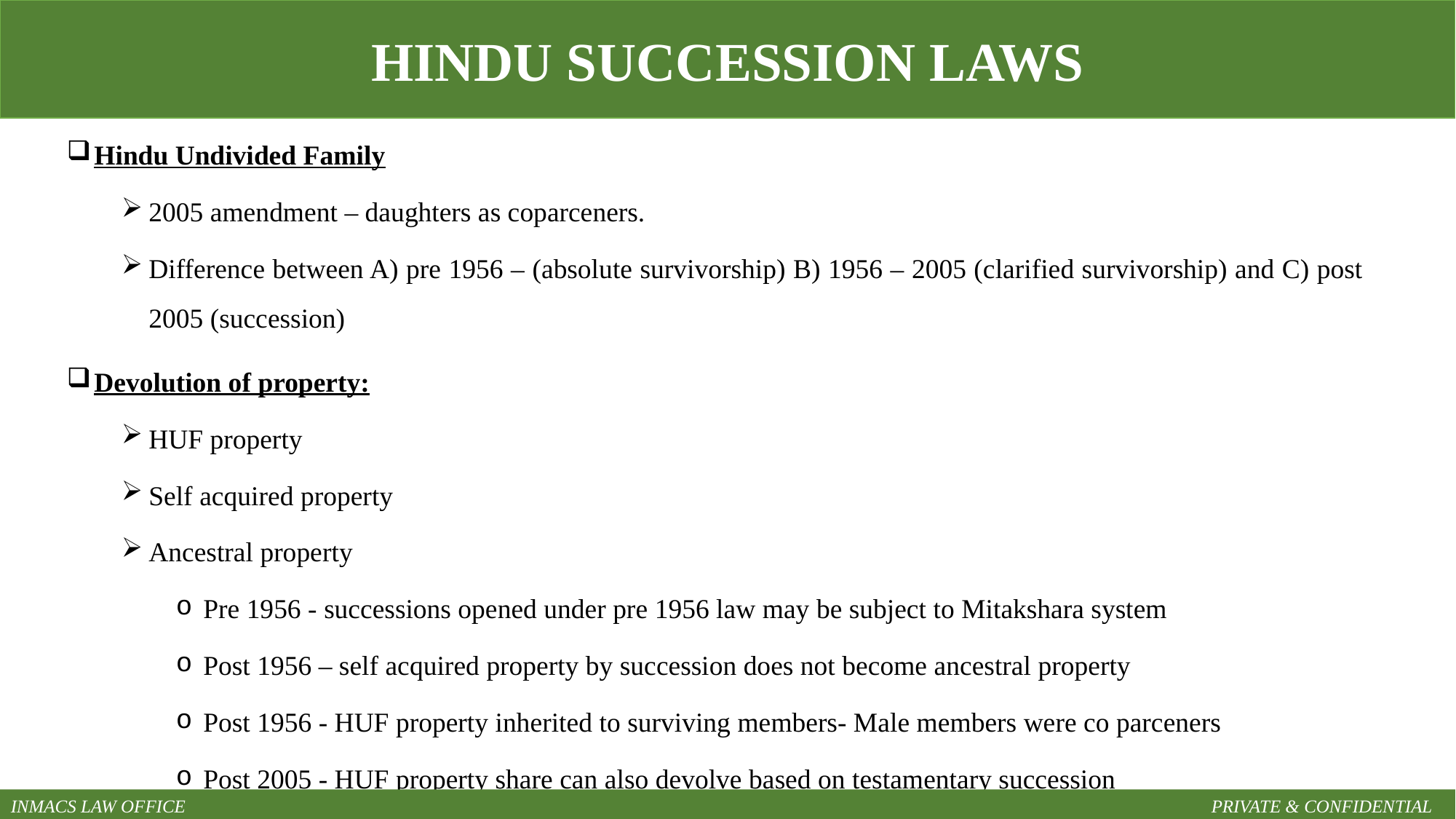

HINDU SUCCESSION LAWS
Hindu Undivided Family
2005 amendment – daughters as coparceners.
Difference between A) pre 1956 – (absolute survivorship) B) 1956 – 2005 (clarified survivorship) and C) post 2005 (succession)
Devolution of property:
HUF property
Self acquired property
Ancestral property
Pre 1956 - successions opened under pre 1956 law may be subject to Mitakshara system
Post 1956 – self acquired property by succession does not become ancestral property
Post 1956 - HUF property inherited to surviving members- Male members were co parceners
Post 2005 - HUF property share can also devolve based on testamentary succession
INMACS LAW OFFICE										PRIVATE & CONFIDENTIAL